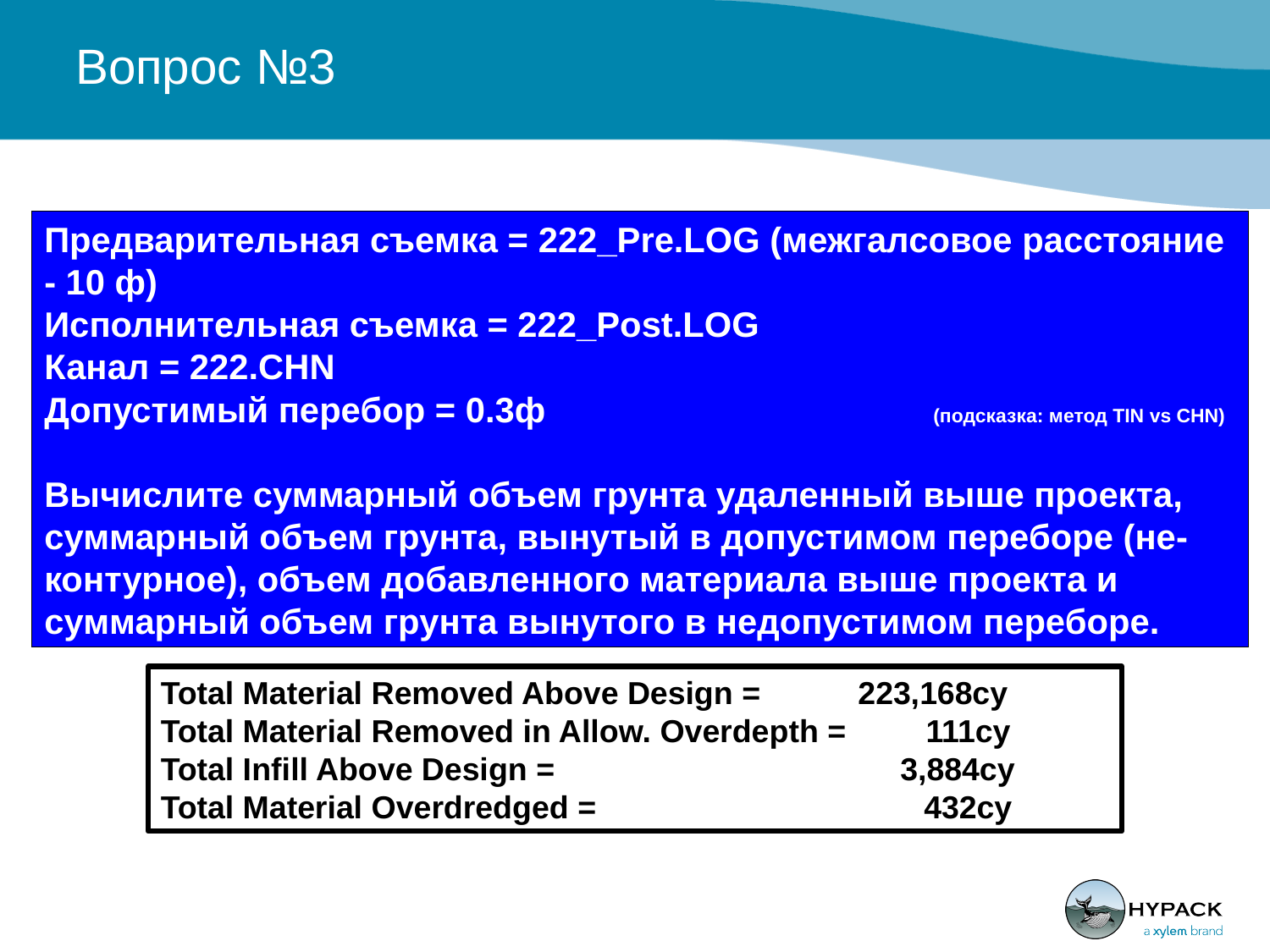

# Вопрос №3
Предварительная съемка = 222_Pre.LOG (межгалсовое расстояние - 10 ф)
Исполнительная съемка = 222_Post.LOG
Канал = 222.CHN
Допустимый перебор = 0.3ф				(подсказка: метод TIN vs CHN)

Вычислите суммарный объем грунта удаленный выше проекта, суммарный объем грунта, вынутый в допустимом переборе (не-контурное), объем добавленного материала выше проекта и суммарный объем грунта вынутого в недопустимом переборе.
Total Material Removed Above Design =           223,168cy
Total Material Removed in Allow. Overdepth =         111cy
Total Infill Above Design =                                       3,884cy
Total Material Overdredged =                                     432cy